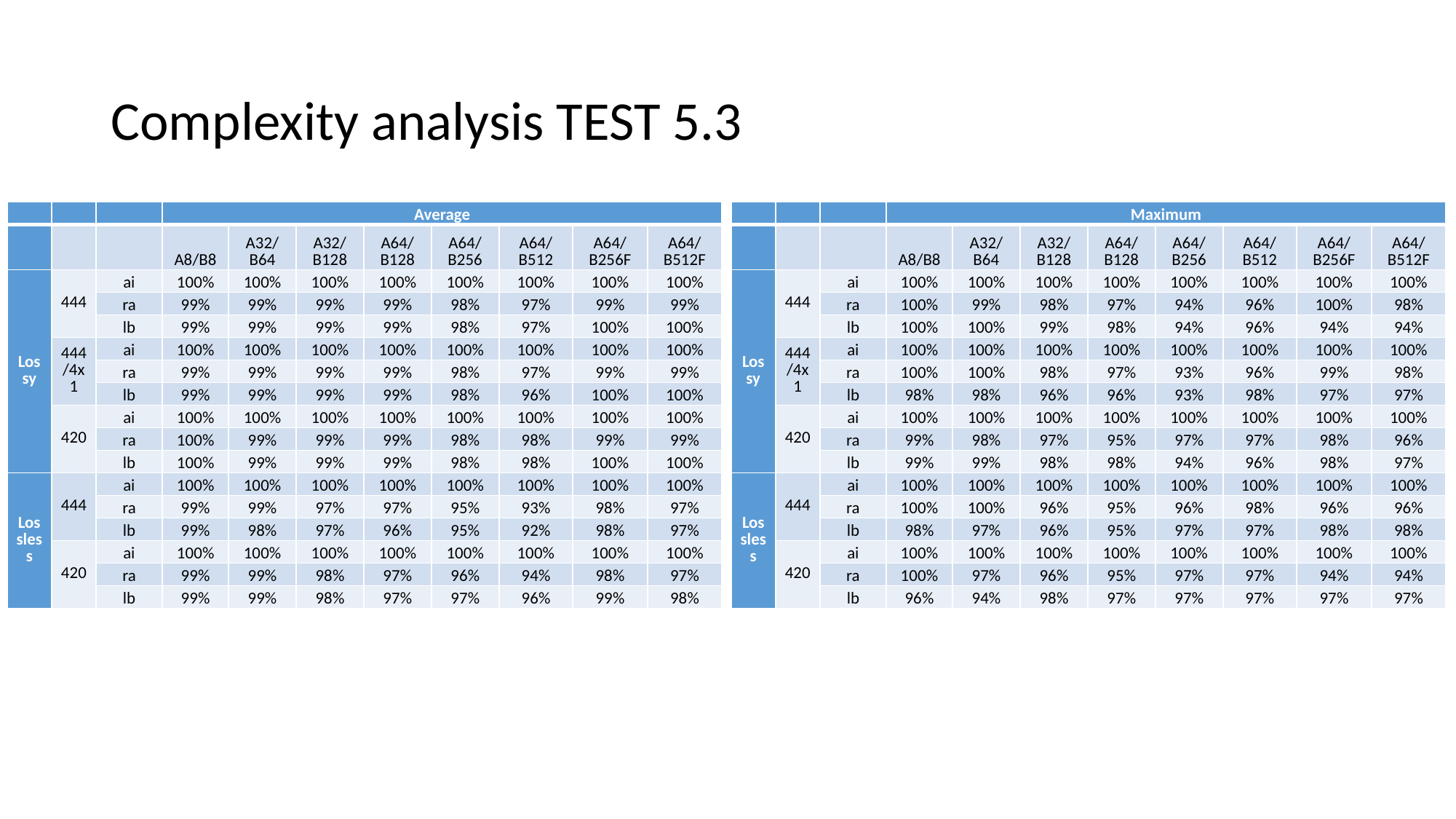

# Complexity analysis TEST 5.3
|  |  |  | Average |  |  |  |  |  |  |  |
| --- | --- | --- | --- | --- | --- | --- | --- | --- | --- | --- |
|  |  |  | A8/B8 | A32/B64 | A32/B128 | A64/B128 | A64/B256 | A64/B512 | A64/B256F | A64/B512F |
| Lossy | 444 | ai | 100% | 100% | 100% | 100% | 100% | 100% | 100% | 100% |
|  |  | ra | 99% | 99% | 99% | 99% | 98% | 97% | 99% | 99% |
|  |  | lb | 99% | 99% | 99% | 99% | 98% | 97% | 100% | 100% |
|  | 444/4x1 | ai | 100% | 100% | 100% | 100% | 100% | 100% | 100% | 100% |
|  |  | ra | 99% | 99% | 99% | 99% | 98% | 97% | 99% | 99% |
|  |  | lb | 99% | 99% | 99% | 99% | 98% | 96% | 100% | 100% |
|  | 420 | ai | 100% | 100% | 100% | 100% | 100% | 100% | 100% | 100% |
|  |  | ra | 100% | 99% | 99% | 99% | 98% | 98% | 99% | 99% |
|  |  | lb | 100% | 99% | 99% | 99% | 98% | 98% | 100% | 100% |
| Lossless | 444 | ai | 100% | 100% | 100% | 100% | 100% | 100% | 100% | 100% |
|  |  | ra | 99% | 99% | 97% | 97% | 95% | 93% | 98% | 97% |
|  |  | lb | 99% | 98% | 97% | 96% | 95% | 92% | 98% | 97% |
|  | 420 | ai | 100% | 100% | 100% | 100% | 100% | 100% | 100% | 100% |
|  |  | ra | 99% | 99% | 98% | 97% | 96% | 94% | 98% | 97% |
|  |  | lb | 99% | 99% | 98% | 97% | 97% | 96% | 99% | 98% |
|  |  |  | Maximum |  |  |  |  |  |  |  |
| --- | --- | --- | --- | --- | --- | --- | --- | --- | --- | --- |
|  |  |  | A8/B8 | A32/B64 | A32/B128 | A64/B128 | A64/B256 | A64/B512 | A64/B256F | A64/B512F |
| Lossy | 444 | ai | 100% | 100% | 100% | 100% | 100% | 100% | 100% | 100% |
|  |  | ra | 100% | 99% | 98% | 97% | 94% | 96% | 100% | 98% |
|  |  | lb | 100% | 100% | 99% | 98% | 94% | 96% | 94% | 94% |
|  | 444/4x1 | ai | 100% | 100% | 100% | 100% | 100% | 100% | 100% | 100% |
|  |  | ra | 100% | 100% | 98% | 97% | 93% | 96% | 99% | 98% |
|  |  | lb | 98% | 98% | 96% | 96% | 93% | 98% | 97% | 97% |
|  | 420 | ai | 100% | 100% | 100% | 100% | 100% | 100% | 100% | 100% |
|  |  | ra | 99% | 98% | 97% | 95% | 97% | 97% | 98% | 96% |
|  |  | lb | 99% | 99% | 98% | 98% | 94% | 96% | 98% | 97% |
| Lossless | 444 | ai | 100% | 100% | 100% | 100% | 100% | 100% | 100% | 100% |
|  |  | ra | 100% | 100% | 96% | 95% | 96% | 98% | 96% | 96% |
|  |  | lb | 98% | 97% | 96% | 95% | 97% | 97% | 98% | 98% |
|  | 420 | ai | 100% | 100% | 100% | 100% | 100% | 100% | 100% | 100% |
|  |  | ra | 100% | 97% | 96% | 95% | 97% | 97% | 94% | 94% |
|  |  | lb | 96% | 94% | 98% | 97% | 97% | 97% | 97% | 97% |